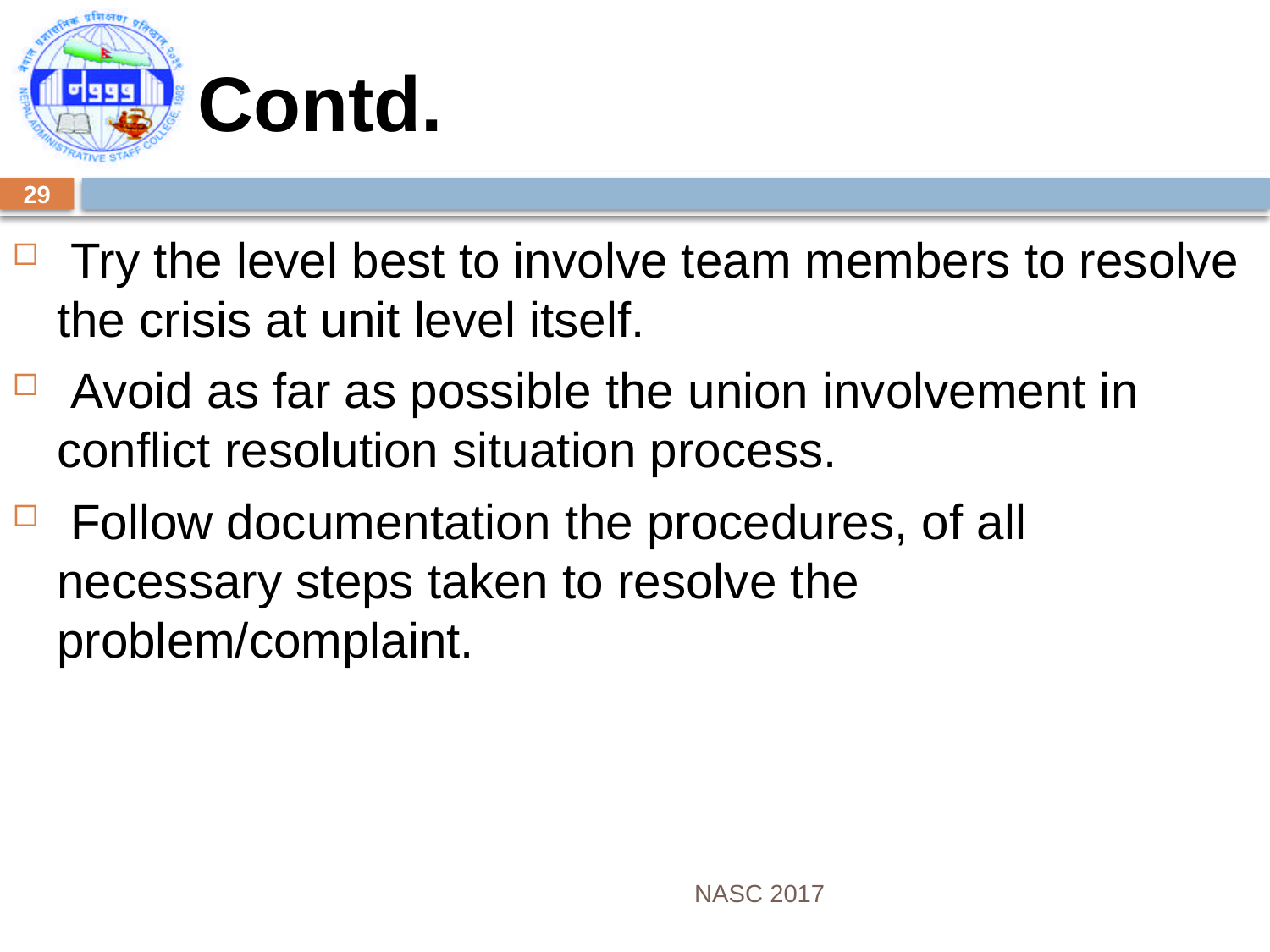

# Contd.
29
 Try the level best to involve team members to resolve the crisis at unit level itself.
 Avoid as far as possible the union involvement in conflict resolution situation process.
 Follow documentation the procedures, of all necessary steps taken to resolve the problem/complaint.
NASC 2017